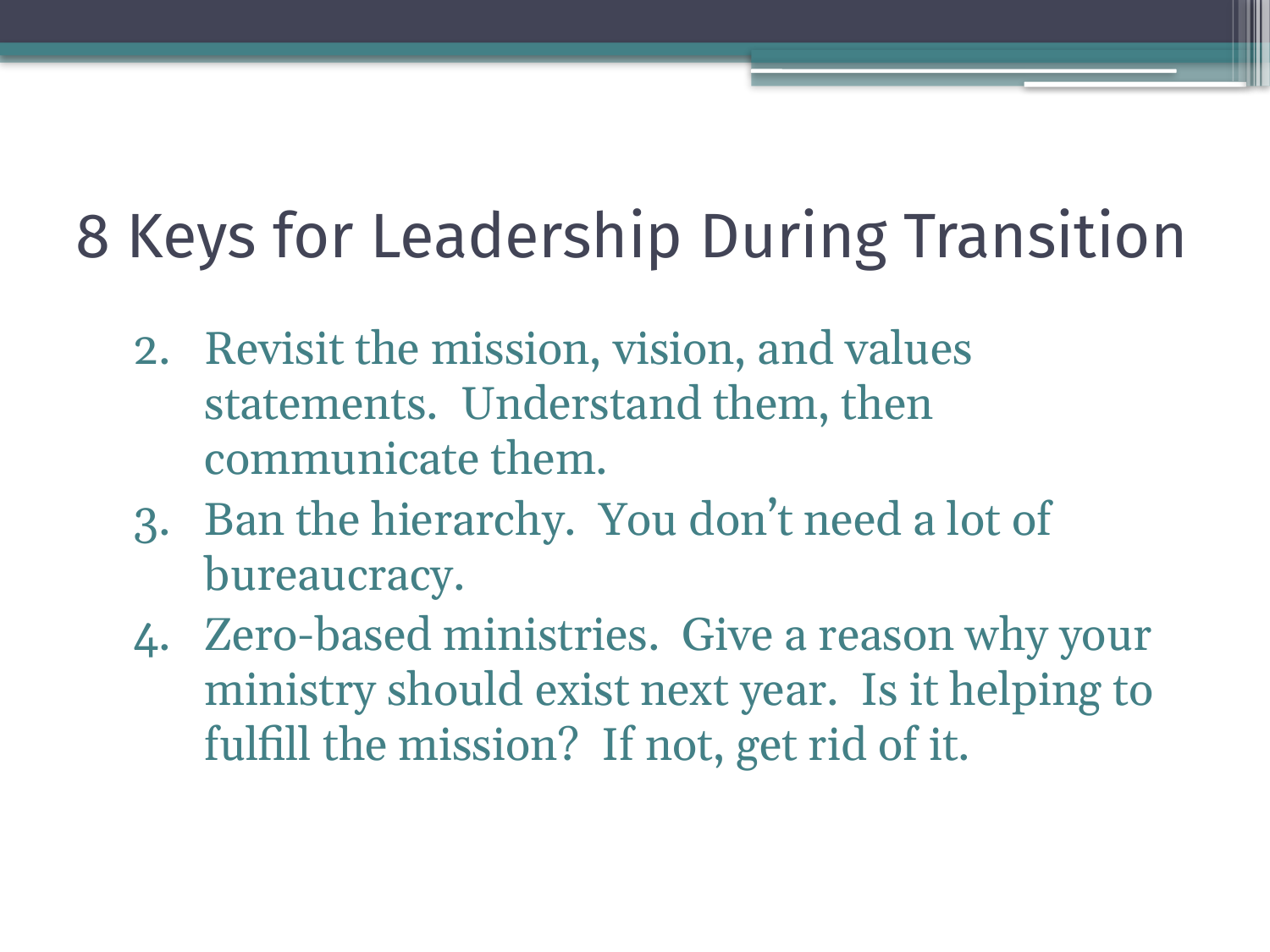

# 8 Keys for Leadership During Transition
Revisit the mission, vision, and values statements.  Understand them, then communicate them.
Ban the hierarchy.  You don’t need a lot of bureaucracy.
Zero-based ministries.  Give a reason why your ministry should exist next year.  Is it helping to fulfill the mission?  If not, get rid of it.